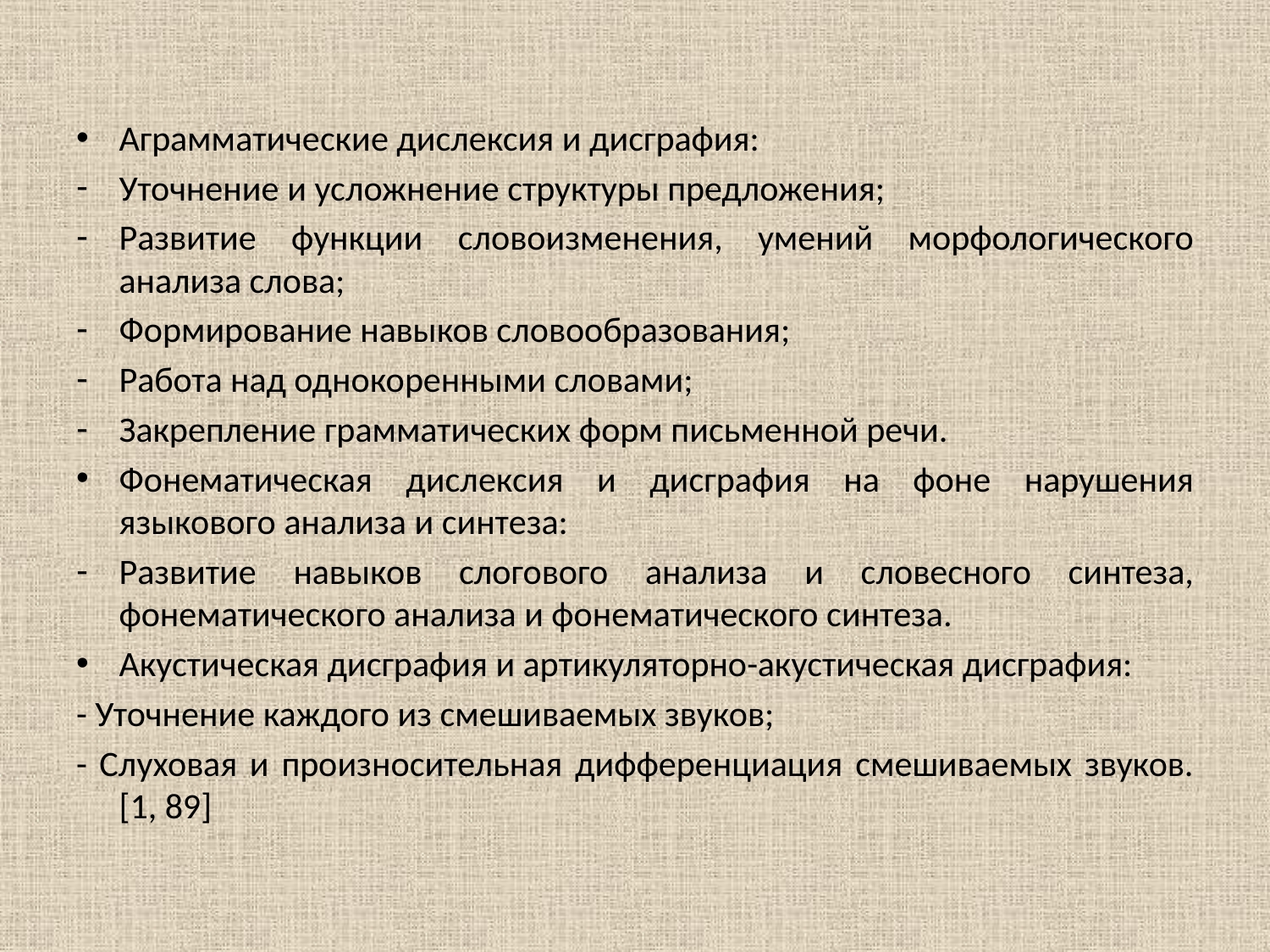

Аграмматические дислексия и дисграфия:
Уточнение и усложнение структуры предложения;
Развитие функции словоизменения, умений морфологического анализа слова;
Формирование навыков словообразования;
Работа над однокоренными словами;
Закрепление грамматических форм письменной речи.
Фонематическая дислексия и дисграфия на фоне нарушения языкового анализа и синтеза:
Развитие навыков слогового анализа и словесного синтеза, фонематического анализа и фонематического синтеза.
Акустическая дисграфия и артикуляторно-акустическая дисграфия:
- Уточнение каждого из смешиваемых звуков;
- Слуховая и произносительная дифференциация смешиваемых звуков.[1, 89]